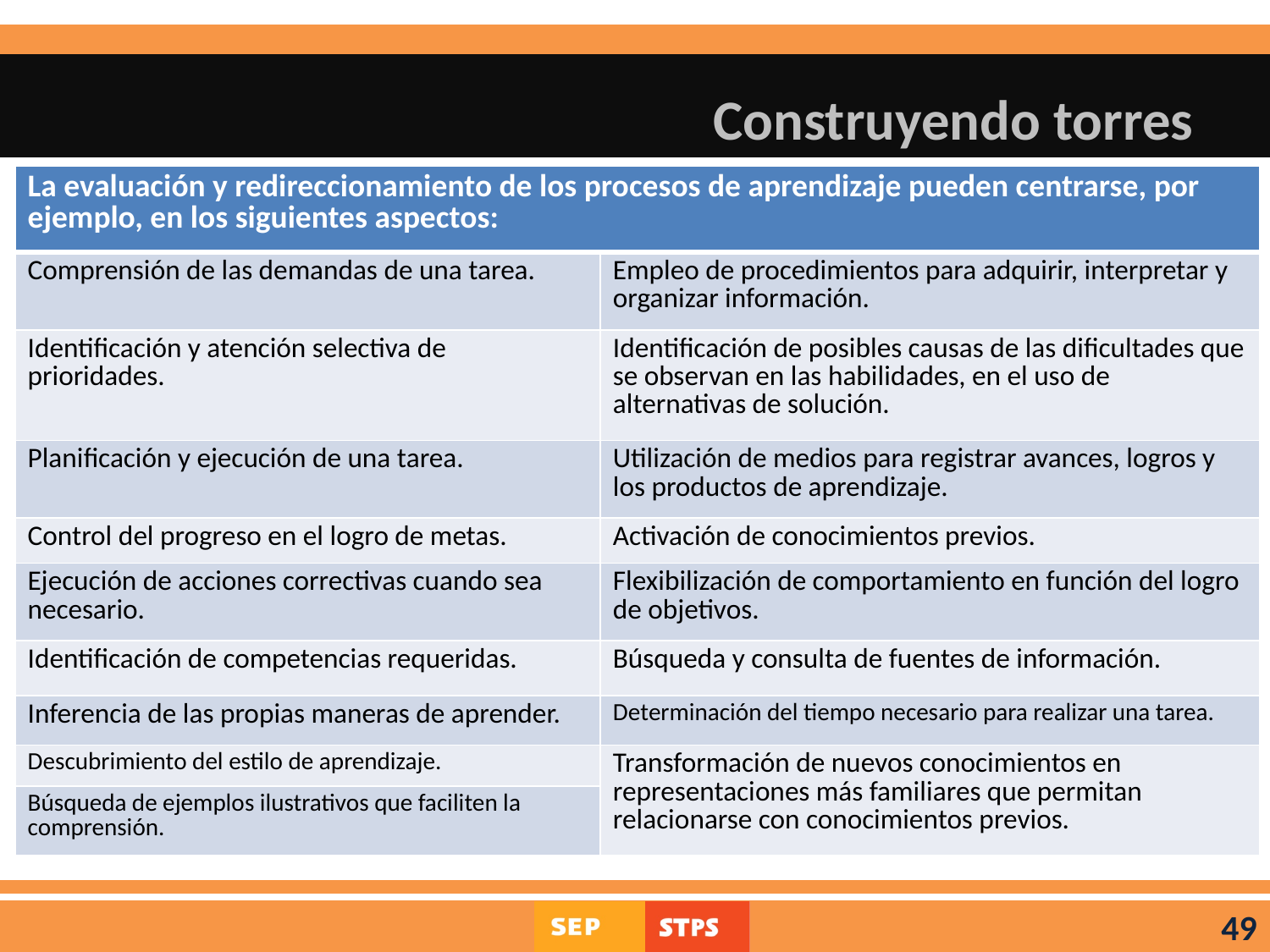

# Construyendo torres
| La evaluación y redireccionamiento de los procesos de aprendizaje pueden centrarse, por ejemplo, en los siguientes aspectos: |  |
| --- | --- |
| Comprensión de las demandas de una tarea. | Empleo de procedimientos para adquirir, interpretar y organizar información. |
| Identificación y atención selectiva de prioridades. | Identificación de posibles causas de las dificultades que se observan en las habilidades, en el uso de alternativas de solución. |
| Planificación y ejecución de una tarea. | Utilización de medios para registrar avances, logros y los productos de aprendizaje. |
| Control del progreso en el logro de metas. | Activación de conocimientos previos. |
| Ejecución de acciones correctivas cuando sea necesario. | Flexibilización de comportamiento en función del logro de objetivos. |
| Identificación de competencias requeridas. | Búsqueda y consulta de fuentes de información. |
| Inferencia de las propias maneras de aprender. | Determinación del tiempo necesario para realizar una tarea. |
| Descubrimiento del estilo de aprendizaje. | Transformación de nuevos conocimientos en representaciones más familiares que permitan relacionarse con conocimientos previos. |
| Búsqueda de ejemplos ilustrativos que faciliten la comprensión. |  |
49